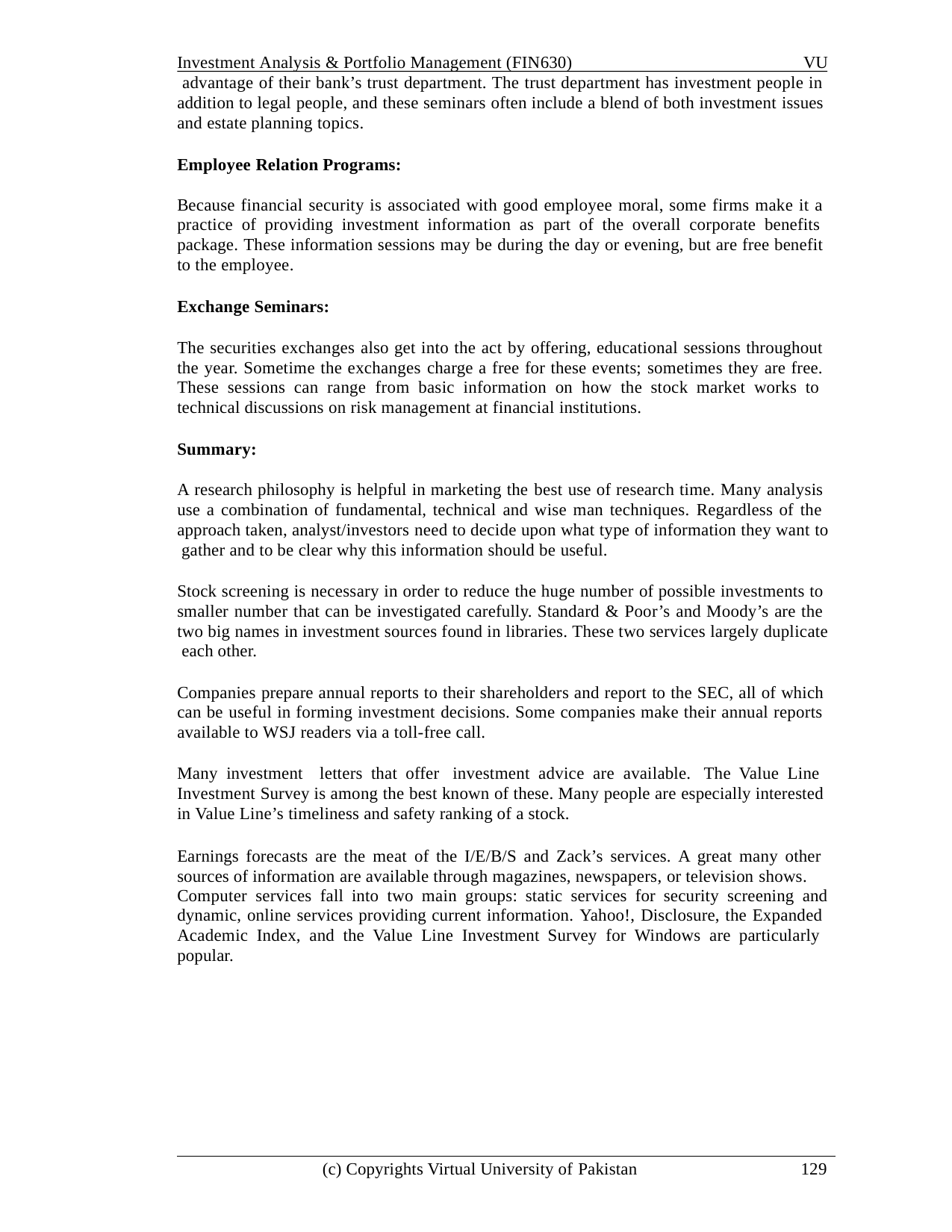

Investment Analysis & Portfolio Management (FIN630)	VU  advantage of their bank’s trust department. The trust department has investment people in  addition to legal people, and these seminars often include a blend of both investment issues  and estate planning topics.

Employee Relation Programs:

Because financial security is associated with good employee moral, some firms make it a  practice of providing investment information as part of the overall corporate benefits  package. These information sessions may be during the day or evening, but are free benefit  to the employee.

Exchange Seminars:

The securities exchanges also get into the act by offering, educational sessions throughout  the year. Sometime the exchanges charge a free for these events; sometimes they are free.  These sessions can range from basic information on how the stock market works to  technical discussions on risk management at financial institutions.

Summary:

A research philosophy is helpful in marketing the best use of research time. Many analysis  use a combination of fundamental, technical and wise man techniques. Regardless of the  approach taken, analyst/investors need to decide upon what type of information they want to  gather and to be clear why this information should be useful.

Stock screening is necessary in order to reduce the huge number of possible investments to  smaller number that can be investigated carefully. Standard & Poor’s and Moody’s are the  two big names in investment sources found in libraries. These two services largely duplicate  each other.

Companies prepare annual reports to their shareholders and report to the SEC, all of which  can be useful in forming investment decisions. Some companies make their annual reports  available to WSJ readers via a toll-free call.

Many investment  letters that offer investment advice are available. The Value Line  Investment Survey is among the best known of these. Many people are especially interested  in Value Line’s timeliness and safety ranking of a stock.

Earnings forecasts are the meat of the I/E/B/S and Zack’s services. A great many other  sources of information are available through magazines, newspapers, or television shows.
Computer services fall into two main groups: static services for security screening and
dynamic, online services providing current information. Yahoo!, Disclosure, the Expanded  Academic Index, and the Value Line Investment Survey for Windows are particularly  popular.

(c) Copyrights Virtual University of Pakistan
129